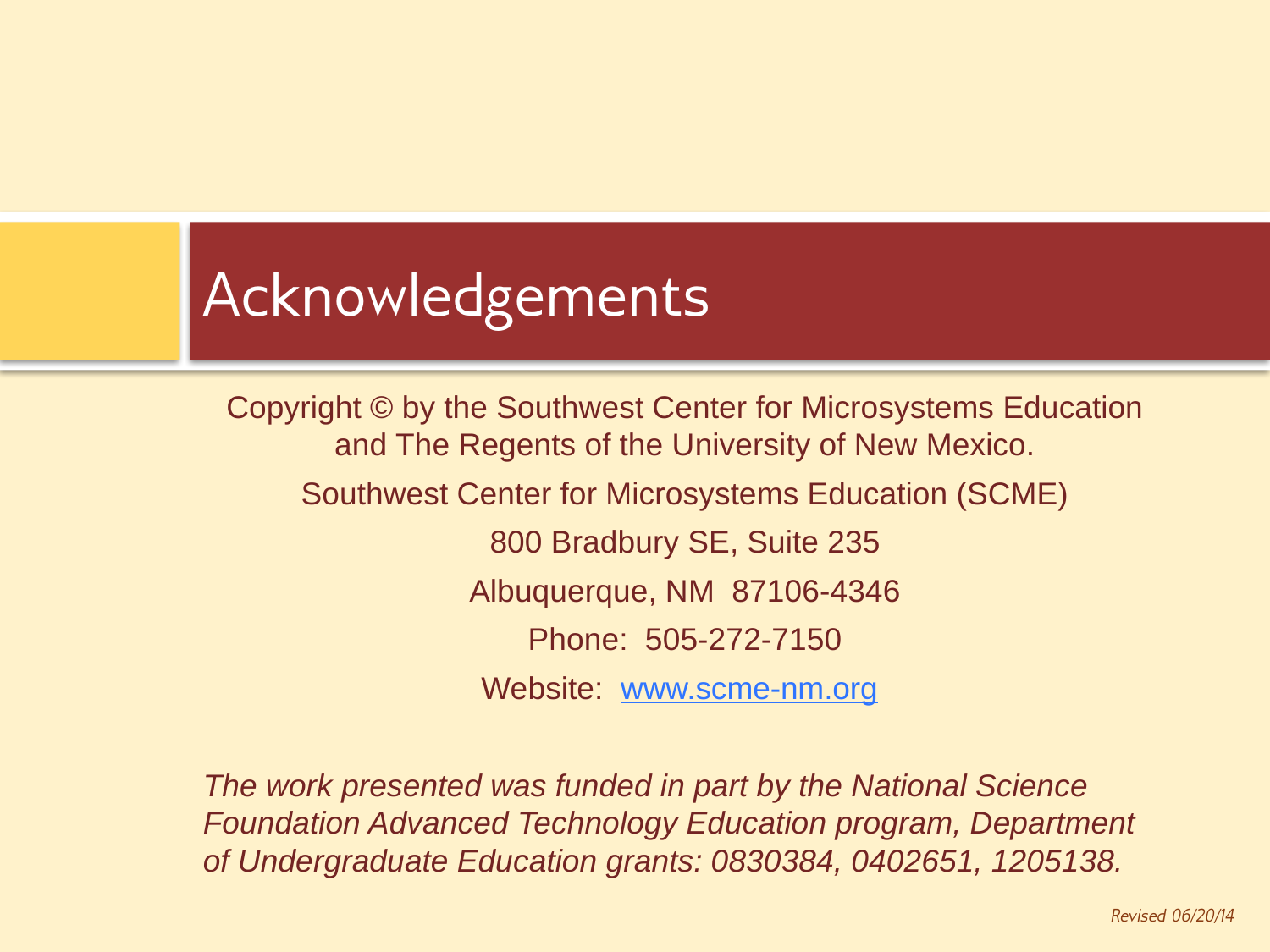

# Acknowledgements
Copyright © by the Southwest Center for Microsystems Education and The Regents of the University of New Mexico.
Southwest Center for Microsystems Education (SCME)
800 Bradbury SE, Suite 235
Albuquerque, NM  87106-4346
Phone:  505-272-7150
Website:  www.scme-nm.org

The work presented was funded in part by the National Science Foundation Advanced Technology Education program, Department of Undergraduate Education grants: 0830384, 0402651, 1205138.